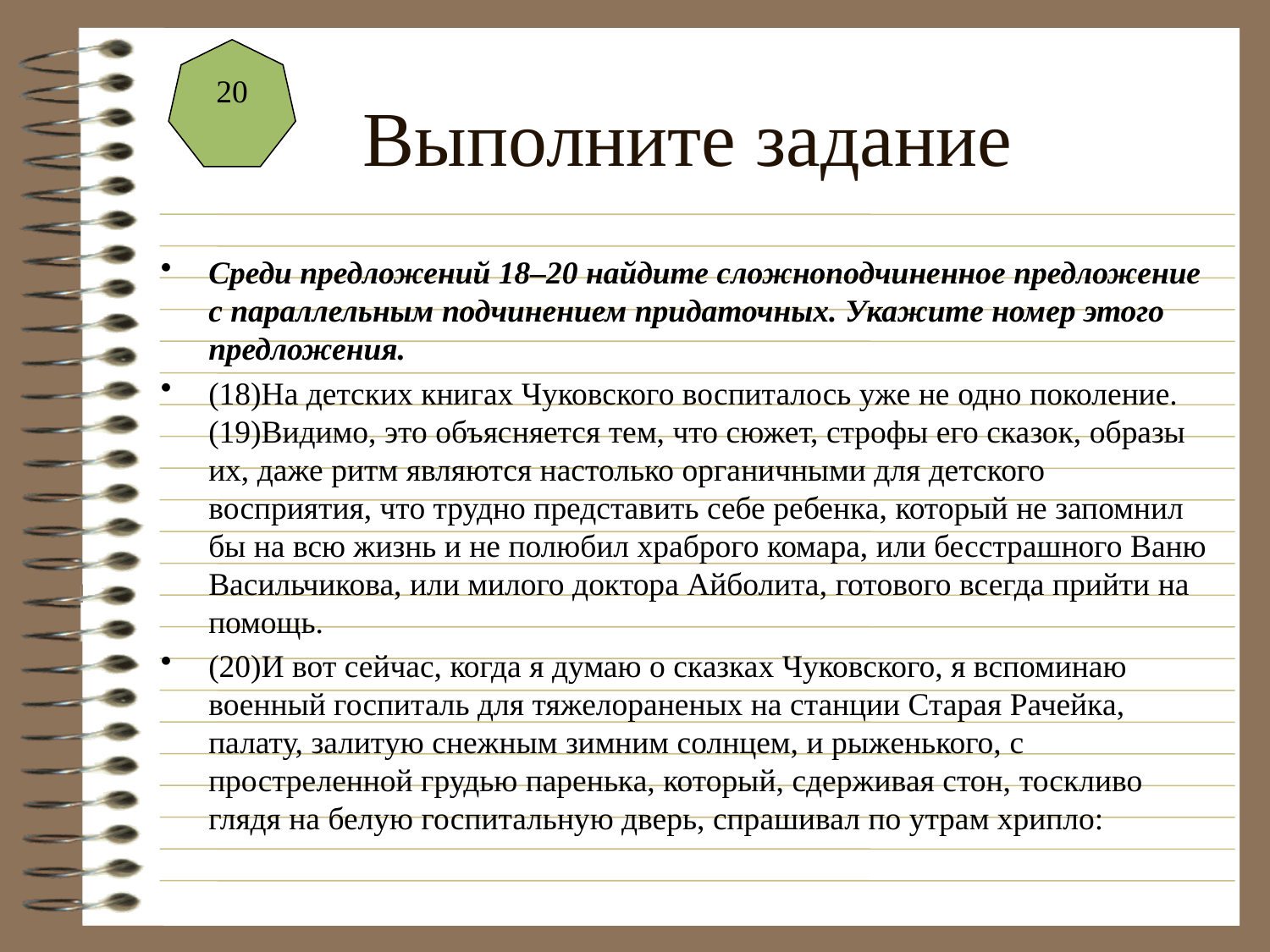

20
# Выполните задание
Среди предложений 18–20 найдите сложноподчиненное предложение с параллельным подчинением придаточных. Укажите номер этого предложения.
(18)На детских книгах Чуковского воспиталось уже не одно поколение. (19)Видимо, это объясняется тем, что сюжет, строфы его сказок, образы их, даже ритм являются настолько органичными для детского восприятия, что трудно представить себе ребенка, который не запомнил бы на всю жизнь и не полюбил храброго комара, или бесстрашного Ваню Васильчикова, или милого доктора Айболита, готового всегда прийти на помощь.
(20)И вот сейчас, когда я думаю о сказках Чуковского, я вспоминаю военный госпиталь для тяжелораненых на станции Старая Рачейка, палату, залитую снежным зимним солнцем, и рыженького, с простреленной грудью паренька, который, сдерживая стон, тоскливо глядя на белую госпитальную дверь, спрашивал по утрам хрипло: